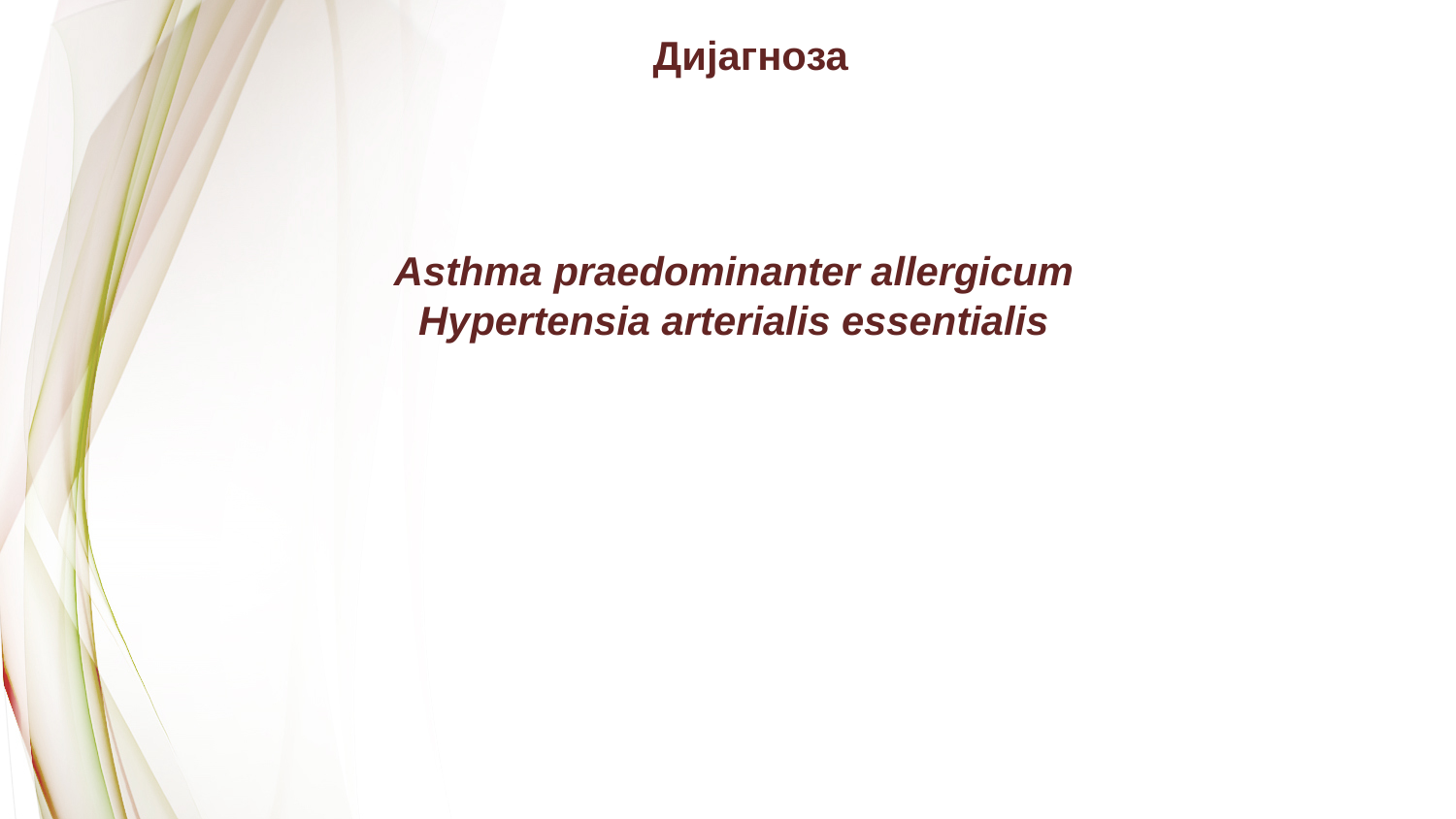

Дијагноза
Asthma praedominanter allergicum
Hypertensia arterialis essentialis